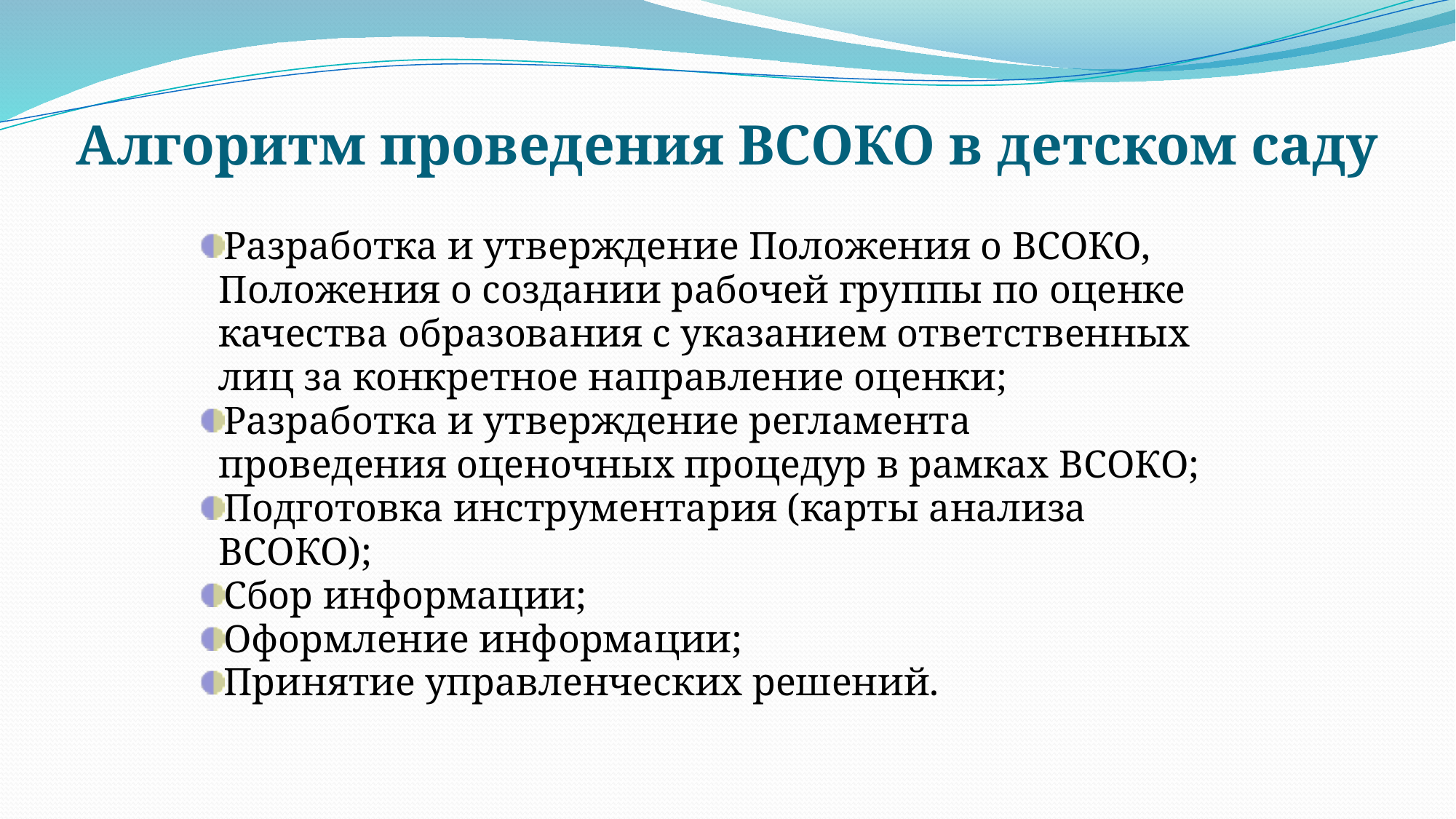

# Алгоритм проведения ВСОКО в детском саду
Разработка и утверждение Положения о ВСОКО, Положения о создании рабочей группы по оценке качества образования с указанием ответственных лиц за конкретное направление оценки;
Разработка и утверждение регламента проведения оценочных процедур в рамках ВСОКО;
Подготовка инструментария (карты анализа ВСОКО);
Сбор информации;
Оформление информации;
Принятие управленческих решений.